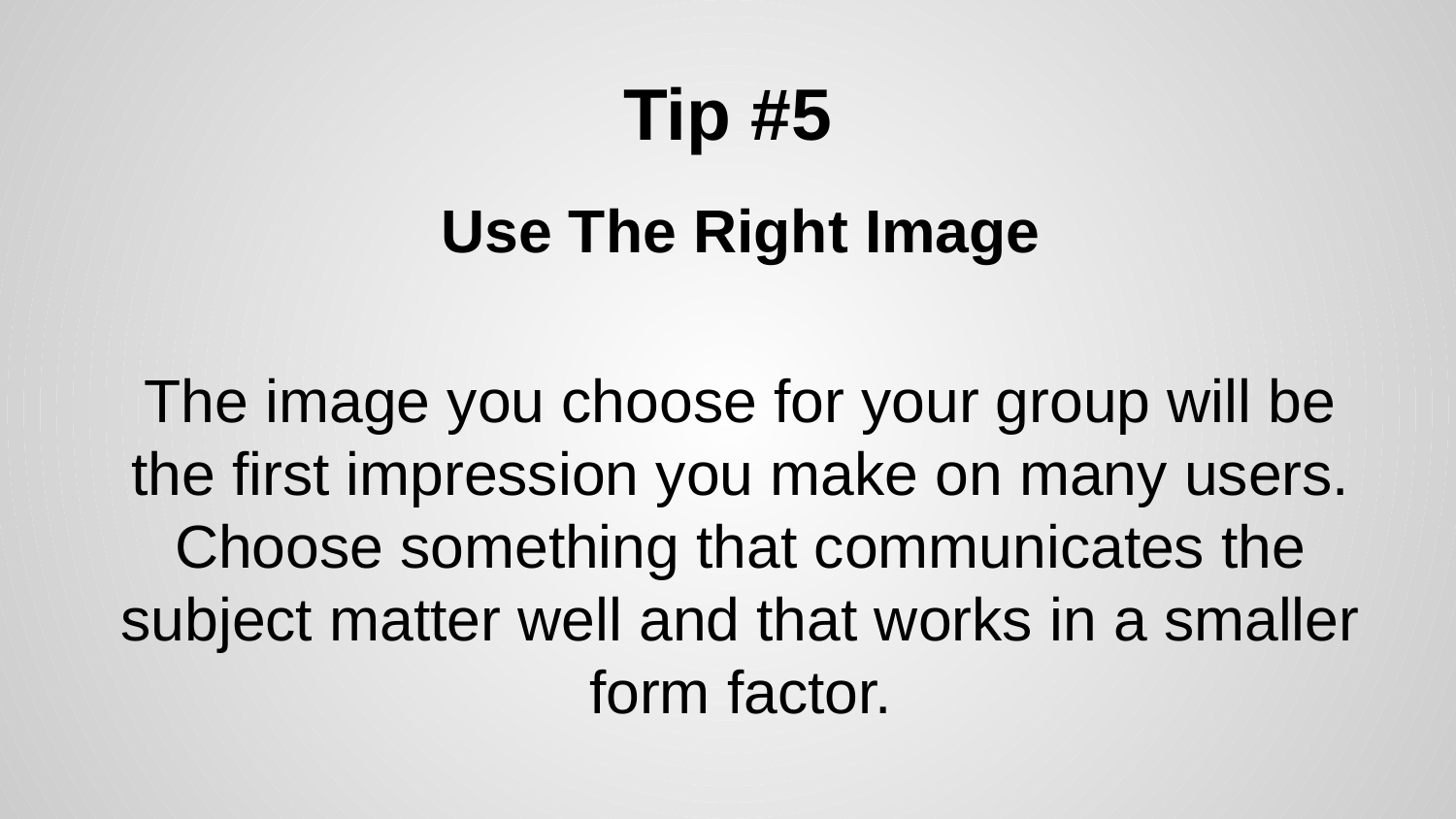

# Tip #5
Use The Right Image

The image you choose for your group will be the first impression you make on many users. Choose something that communicates the subject matter well and that works in a smaller form factor.